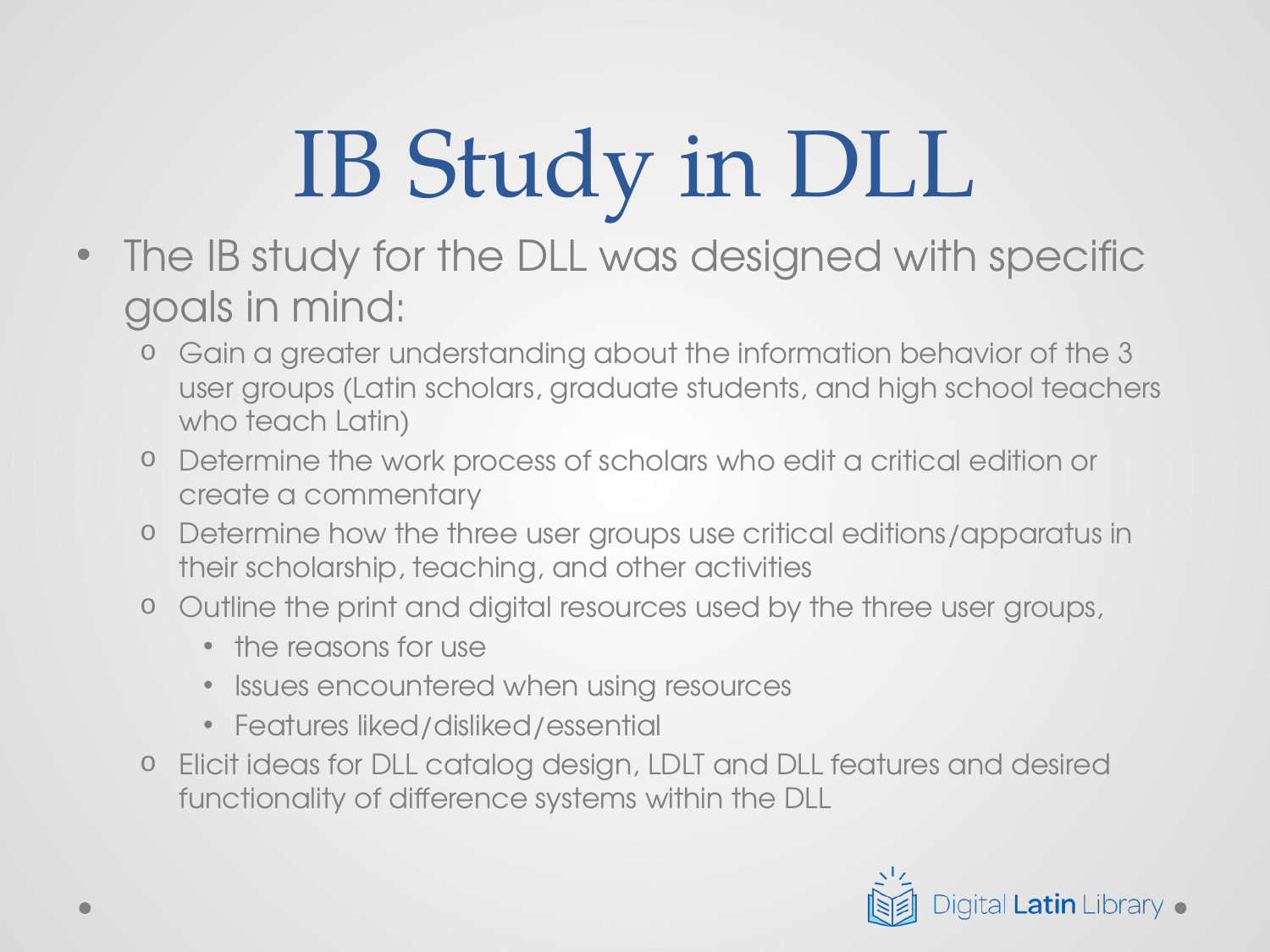

# IB Study in DLL
The IB study for the DLL was designed with specific goals in mind:
Gain a greater understanding about the information behavior of the 3 user groups (Latin scholars, graduate students, and high school teachers who teach Latin)
Determine the work process of scholars who edit a critical edition or create a commentary
Determine how the three user groups use critical editions/apparatus in their scholarship, teaching, and other activities
Outline the print and digital resources used by the three user groups,
the reasons for use
Issues encountered when using resources
Features liked/disliked/essential
Elicit ideas for DLL catalog design, LDLT and DLL features and desired functionality of difference systems within the DLL